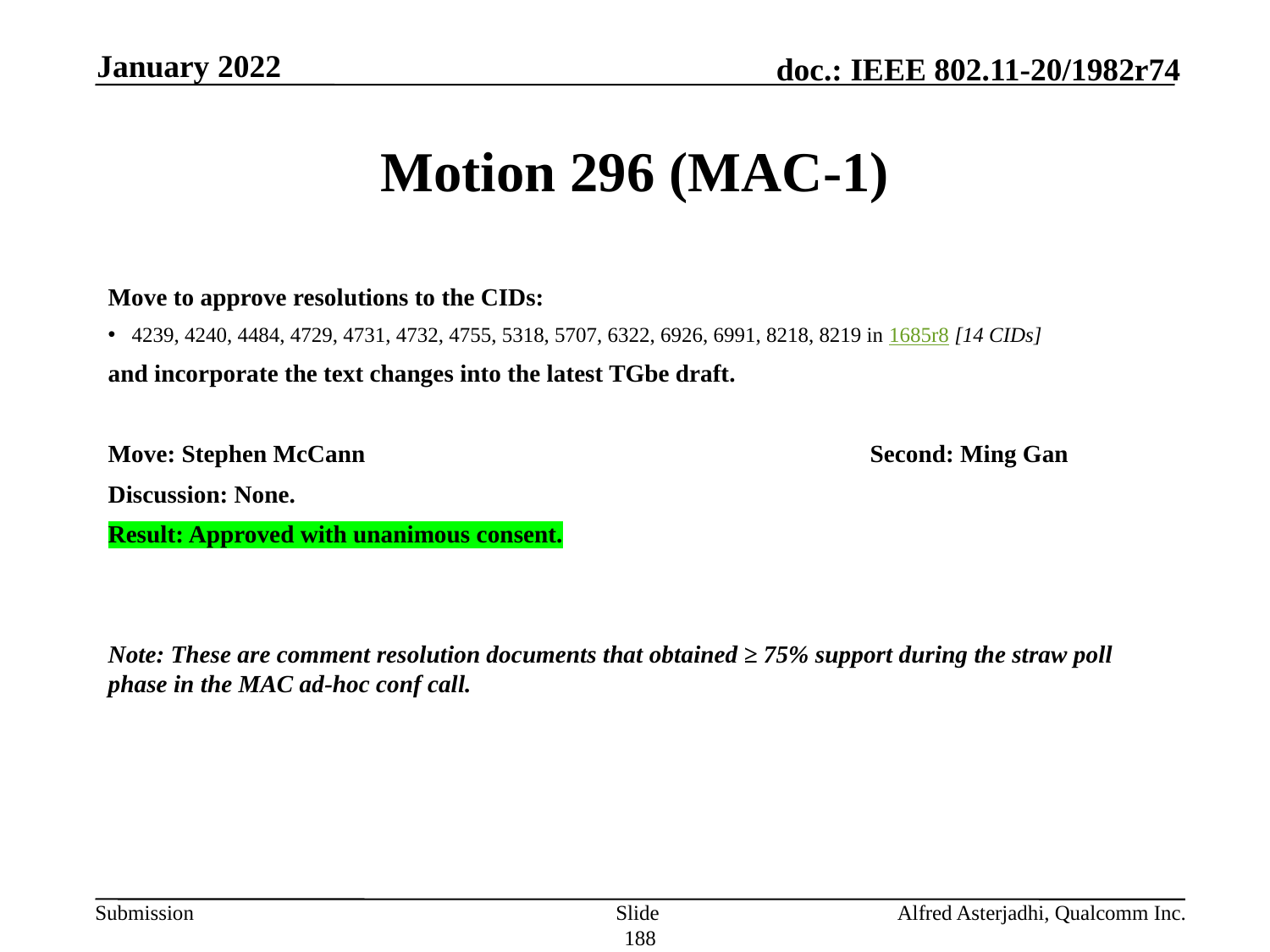

January 2022
# Motion 296 (MAC-1)
Move to approve resolutions to the CIDs:
4239, 4240, 4484, 4729, 4731, 4732, 4755, 5318, 5707, 6322, 6926, 6991, 8218, 8219 in 1685r8 [14 CIDs]
and incorporate the text changes into the latest TGbe draft.

Move: Stephen McCann				Second: Ming Gan
Discussion: None.
Result: Approved with unanimous consent.

Note: These are comment resolution documents that obtained ≥ 75% support during the straw poll phase in the MAC ad-hoc conf call.

Slide 188
Alfred Asterjadhi, Qualcomm Inc.